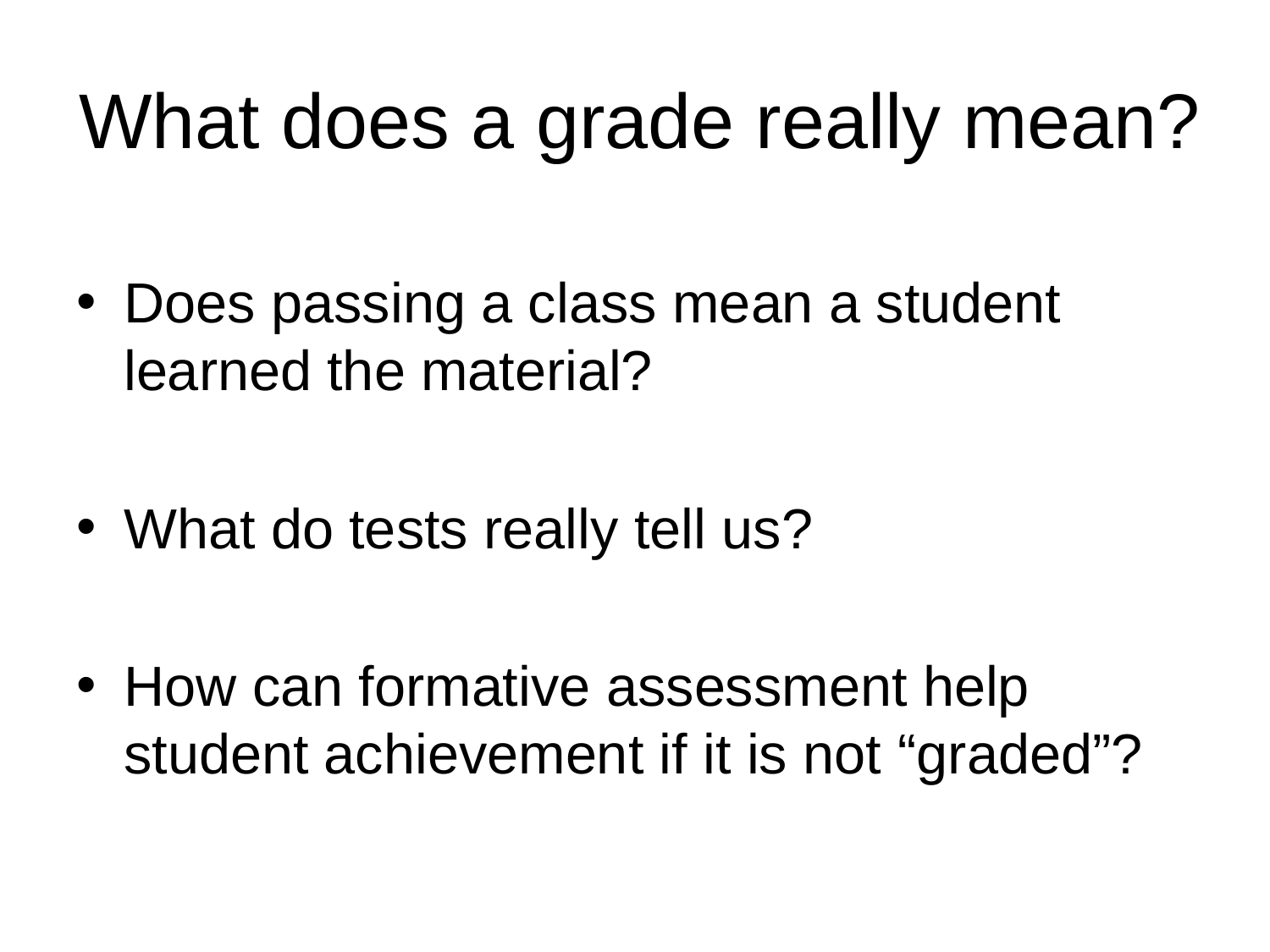

# What does a grade really mean?
Does passing a class mean a student learned the material?

What do tests really tell us?

How can formative assessment help student achievement if it is not “graded”?